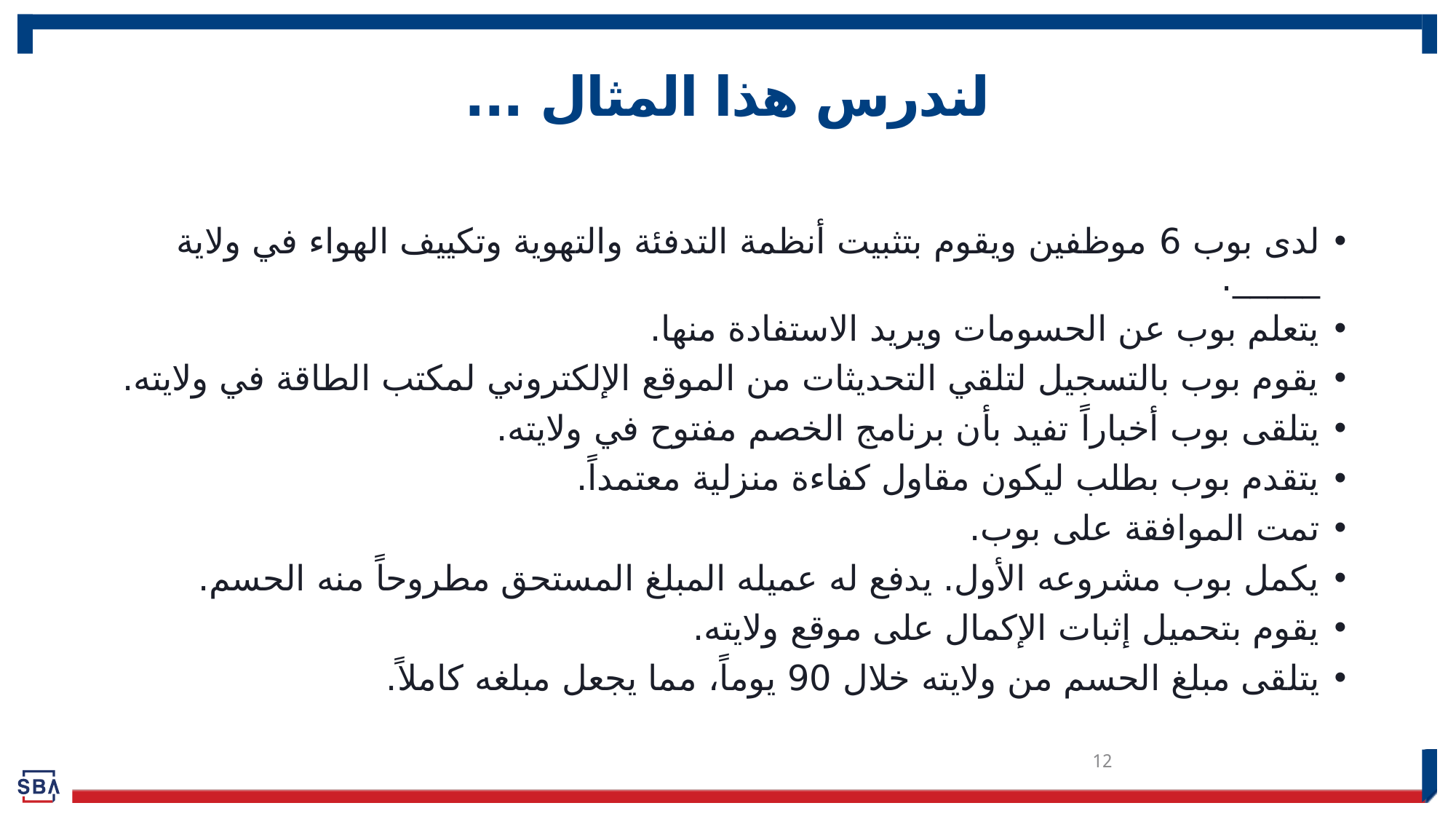

# لندرس هذا المثال ...
لدى بوب 6 موظفين ويقوم بتثبيت أنظمة التدفئة والتهوية وتكييف الهواء في ولاية _____.
يتعلم بوب عن الحسومات ويريد الاستفادة منها.
يقوم بوب بالتسجيل لتلقي التحديثات من الموقع الإلكتروني لمكتب الطاقة في ولايته.
يتلقى بوب أخباراً تفيد بأن برنامج الخصم مفتوح في ولايته.
يتقدم بوب بطلب ليكون مقاول كفاءة منزلية معتمداً.
تمت الموافقة على بوب.
يكمل بوب مشروعه الأول. يدفع له عميله المبلغ المستحق مطروحاً منه الحسم.
يقوم بتحميل إثبات الإكمال على موقع ولايته.
يتلقى مبلغ الحسم من ولايته خلال 90 يوماً، مما يجعل مبلغه كاملاً.

12